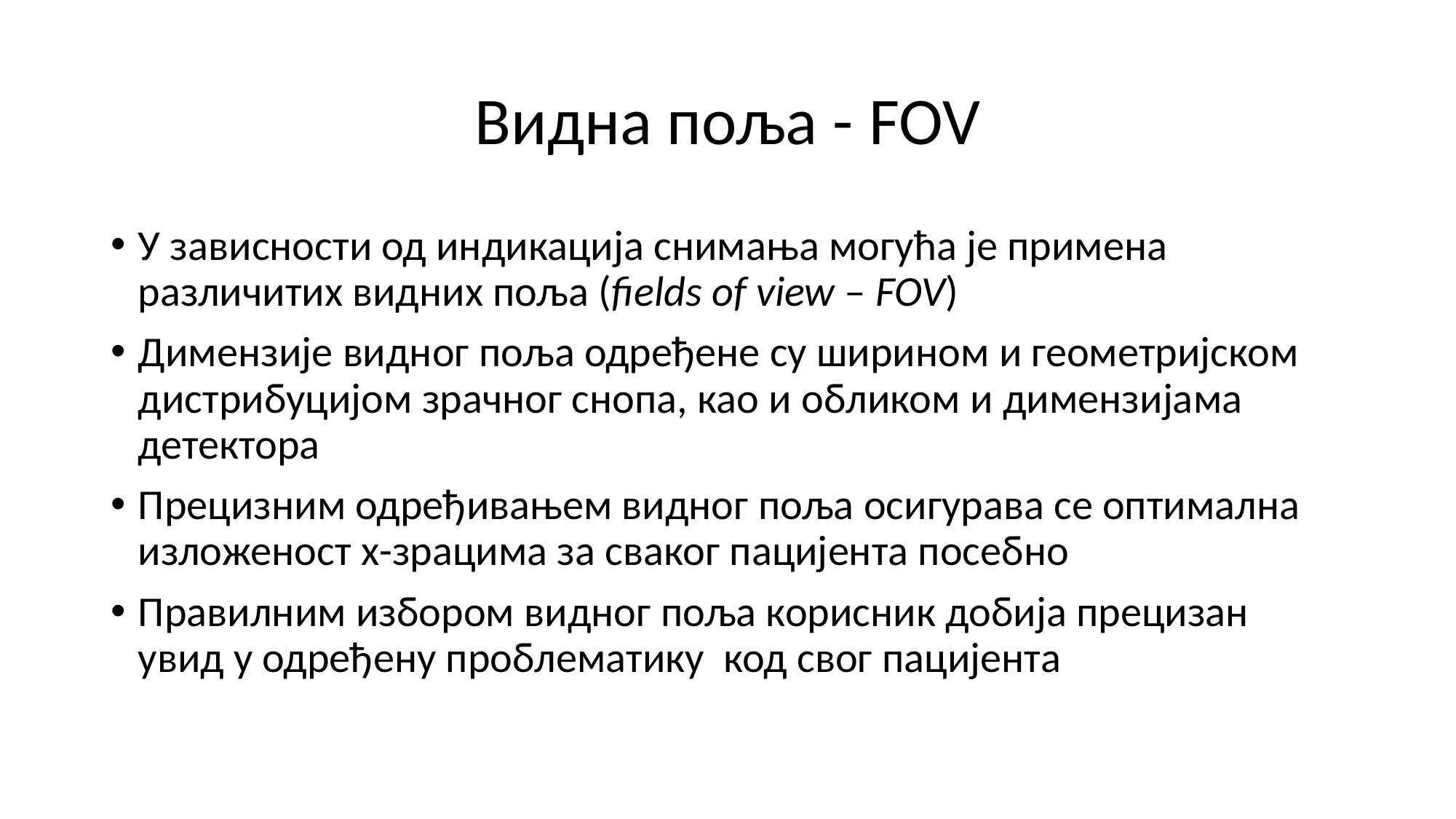

# Видна поља - FOV
У зависности од индикација снимања могућа је примена различитих видних поља (fields of view – FOV)
Димензије видног поља одређене су ширином и геометријском дистрибуцијом зрачног снопа, као и обликом и димензијама детектора
Прецизним одређивањем видног поља осигурава се оптимална изложеност х-зрацима за сваког пацијента посебно
Правилним избором видног поља корисник добија прецизан увид у одређену проблематику  код свог пацијента